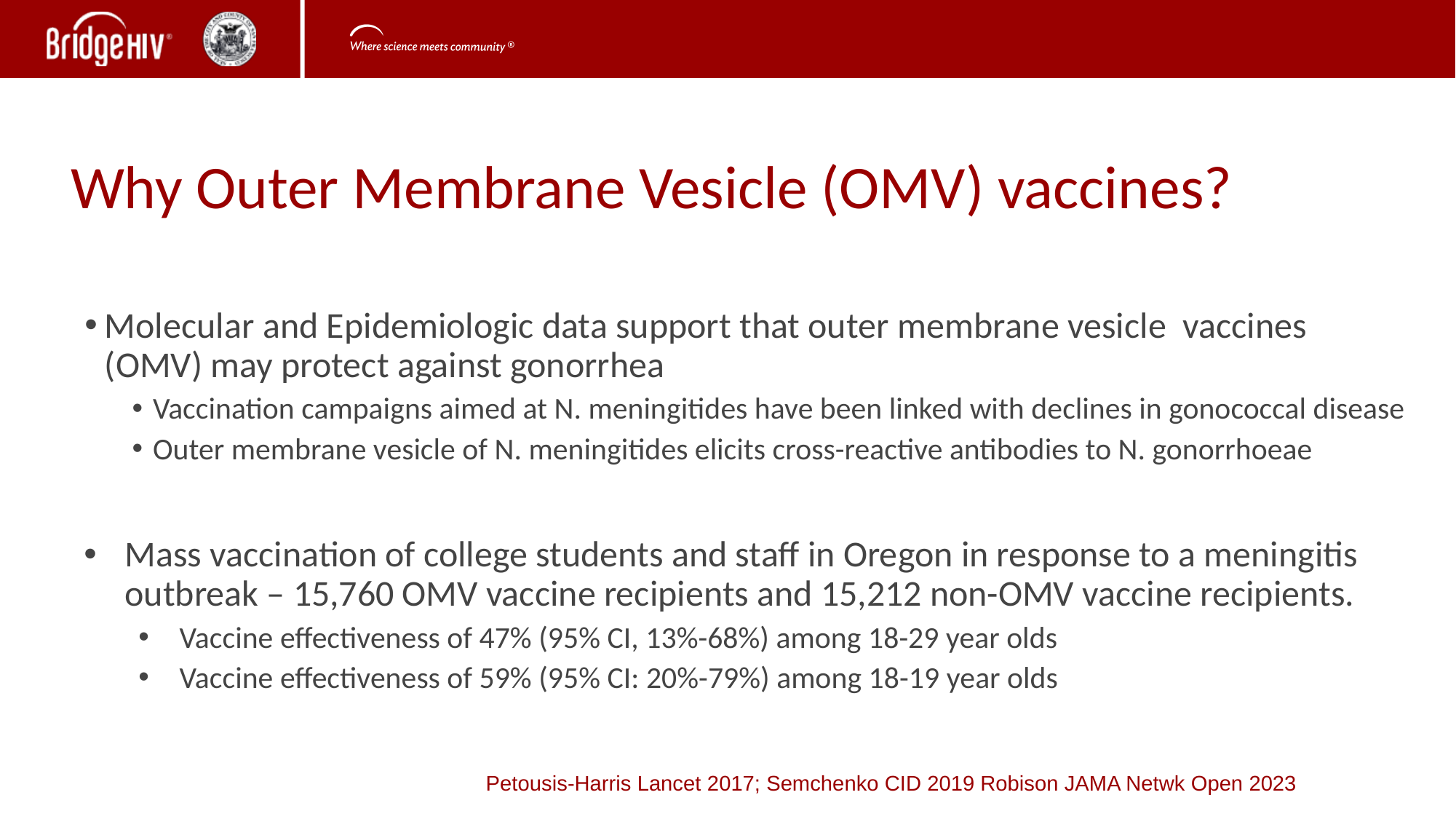

# Why Outer Membrane Vesicle (OMV) vaccines?
Molecular and Epidemiologic data support that outer membrane vesicle  vaccines (OMV) may protect against gonorrhea
Vaccination campaigns aimed at N. meningitides have been linked with declines in gonococcal disease
Outer membrane vesicle of N. meningitides elicits cross-reactive antibodies to N. gonorrhoeae

Mass vaccination of college students and staff in Oregon in response to a meningitis outbreak – 15,760 OMV vaccine recipients and 15,212 non-OMV vaccine recipients.
Vaccine effectiveness of 47% (95% CI, 13%-68%) among 18-29 year olds
Vaccine effectiveness of 59% (95% CI: 20%-79%) among 18-19 year olds
Petousis-Harris Lancet 2017; Semchenko CID 2019 Robison JAMA Netwk Open 2023